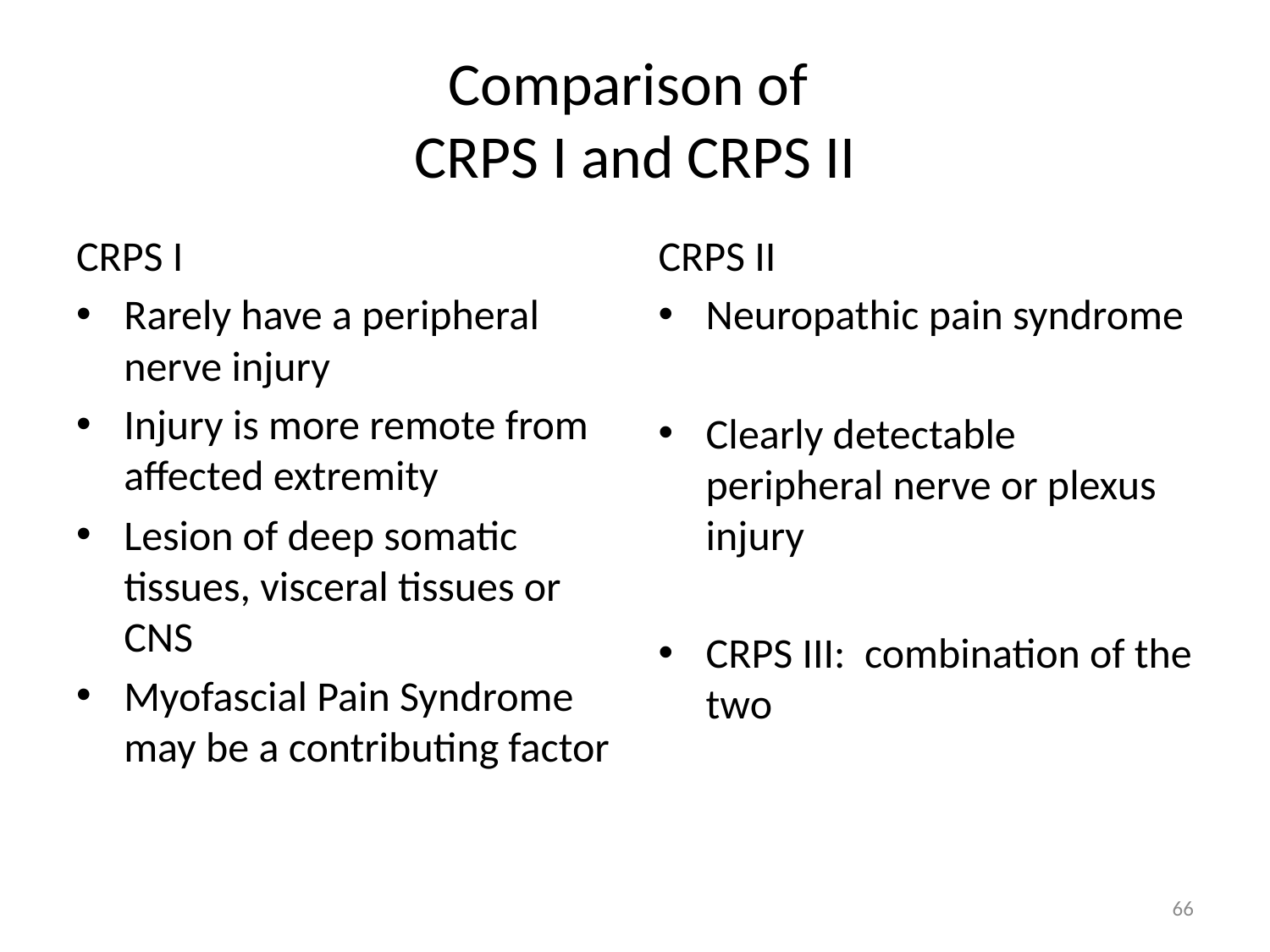

# Comparison of CRPS I and CRPS II
CRPS I
Rarely have a peripheral nerve injury
Injury is more remote from affected extremity
Lesion of deep somatic tissues, visceral tissues or CNS
Myofascial Pain Syndrome may be a contributing factor

CRPS II
Neuropathic pain syndrome

Clearly detectable peripheral nerve or plexus injury

CRPS III:  combination of the two
66